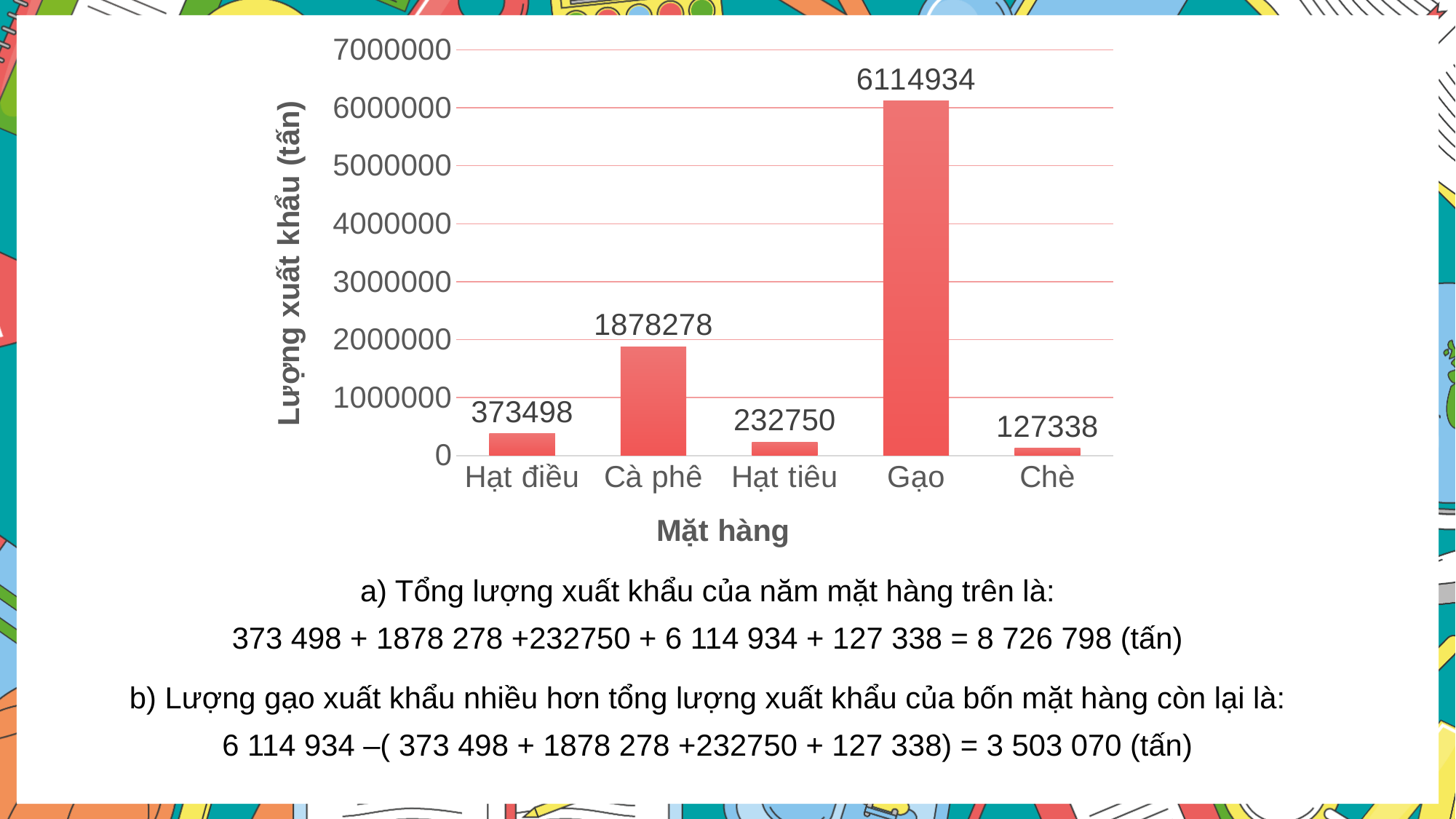

### Chart

| Category | Lượng xuất khẩu (tấn) |
|---|---|
| Hạt điều | 373498.0 |
| Cà phê | 1878278.0 |
| Hạt tiêu | 232750.0 |
| Gạo | 6114934.0 |
| Chè | 127338.0 |
a) Tổng lượng xuất khẩu của năm mặt hàng trên là:
 373 498 + 1878 278 +232750 + 6 114 934 + 127 338 = 8 726 798 (tấn)
b) Lượng gạo xuất khẩu nhiều hơn tổng lượng xuất khẩu của bốn mặt hàng còn lại là:
6 114 934 –( 373 498 + 1878 278 +232750 + 127 338) = 3 503 070 (tấn)